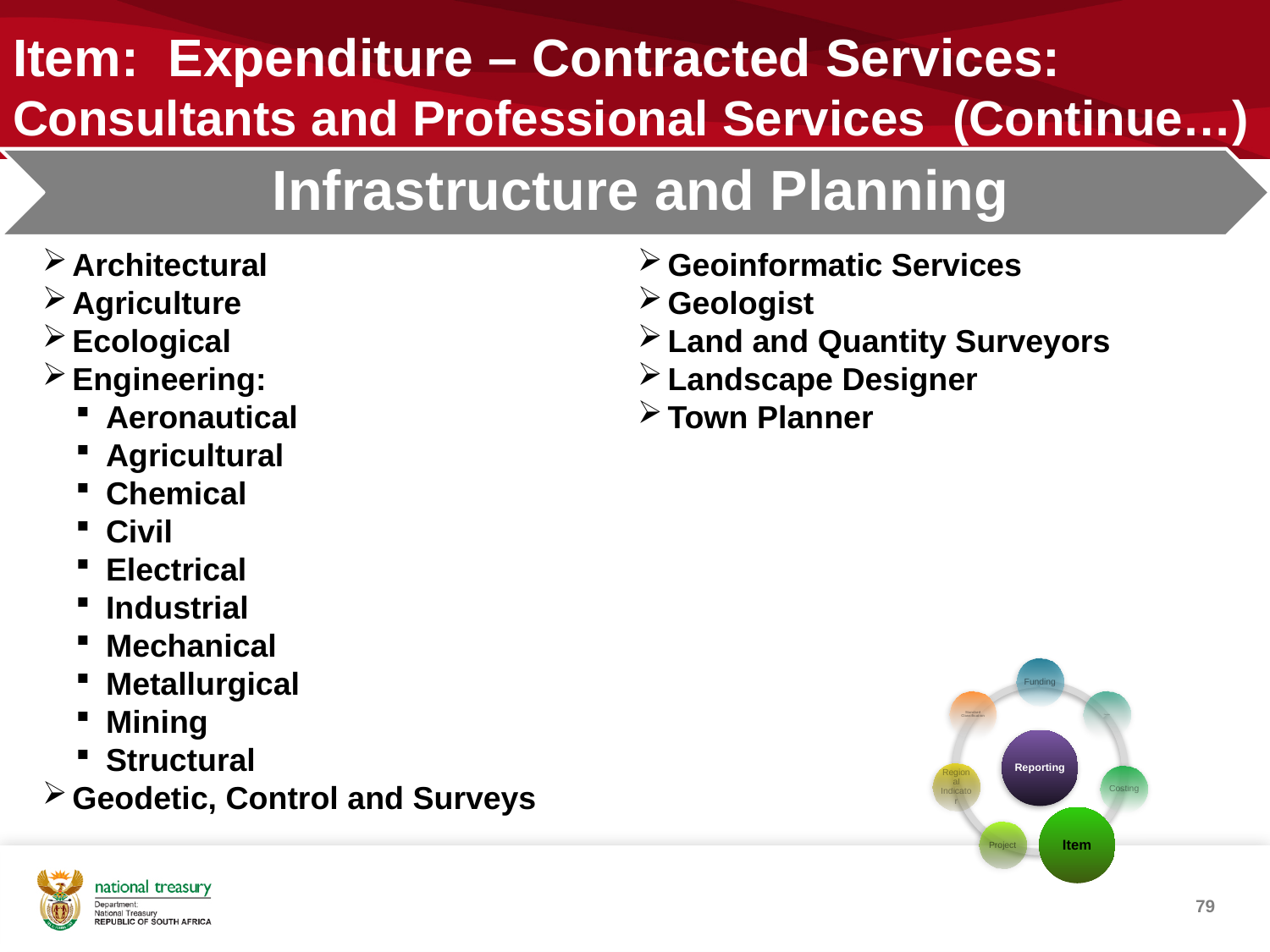

# Item:  Expenditure – Contracted Services:  Consultants and Professional Services  (Continue…)
Infrastructure and Planning

Architectural
Agriculture
Ecological
Engineering:
Aeronautical
Agricultural
Chemical
Civil
Electrical
Industrial
Mechanical
Metallurgical
Mining
Structural
Geodetic, Control and Surveys
Geoinformatic Services
Geologist
Land and Quantity Surveyors
Landscape Designer
Town Planner
Reporting
Funding
Function
Costing
Item
Project
Regional Indicator
Standard Classification
79